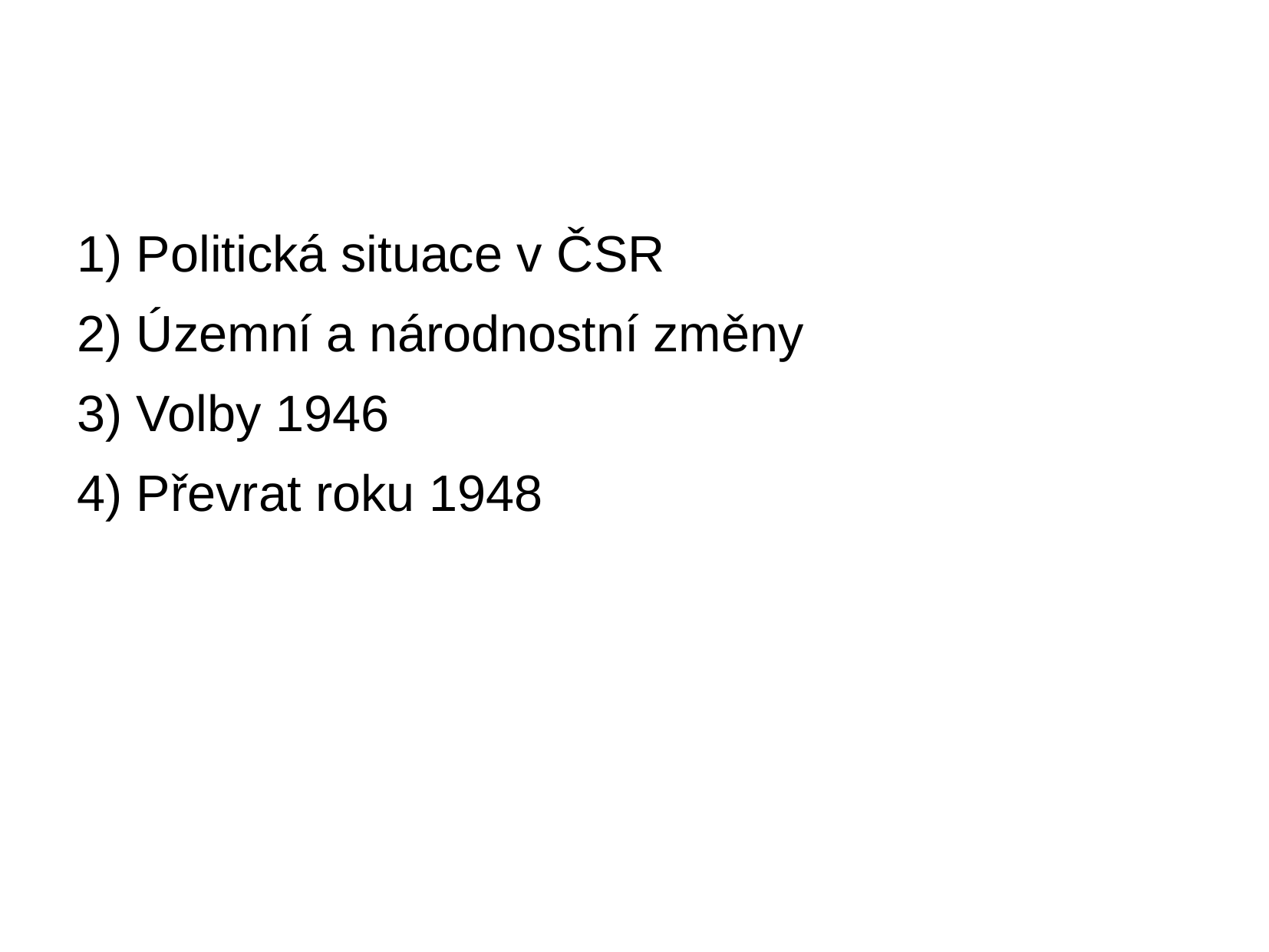

Politická situace v ČSR
 Územní a národnostní změny
 Volby 1946
 Převrat roku 1948